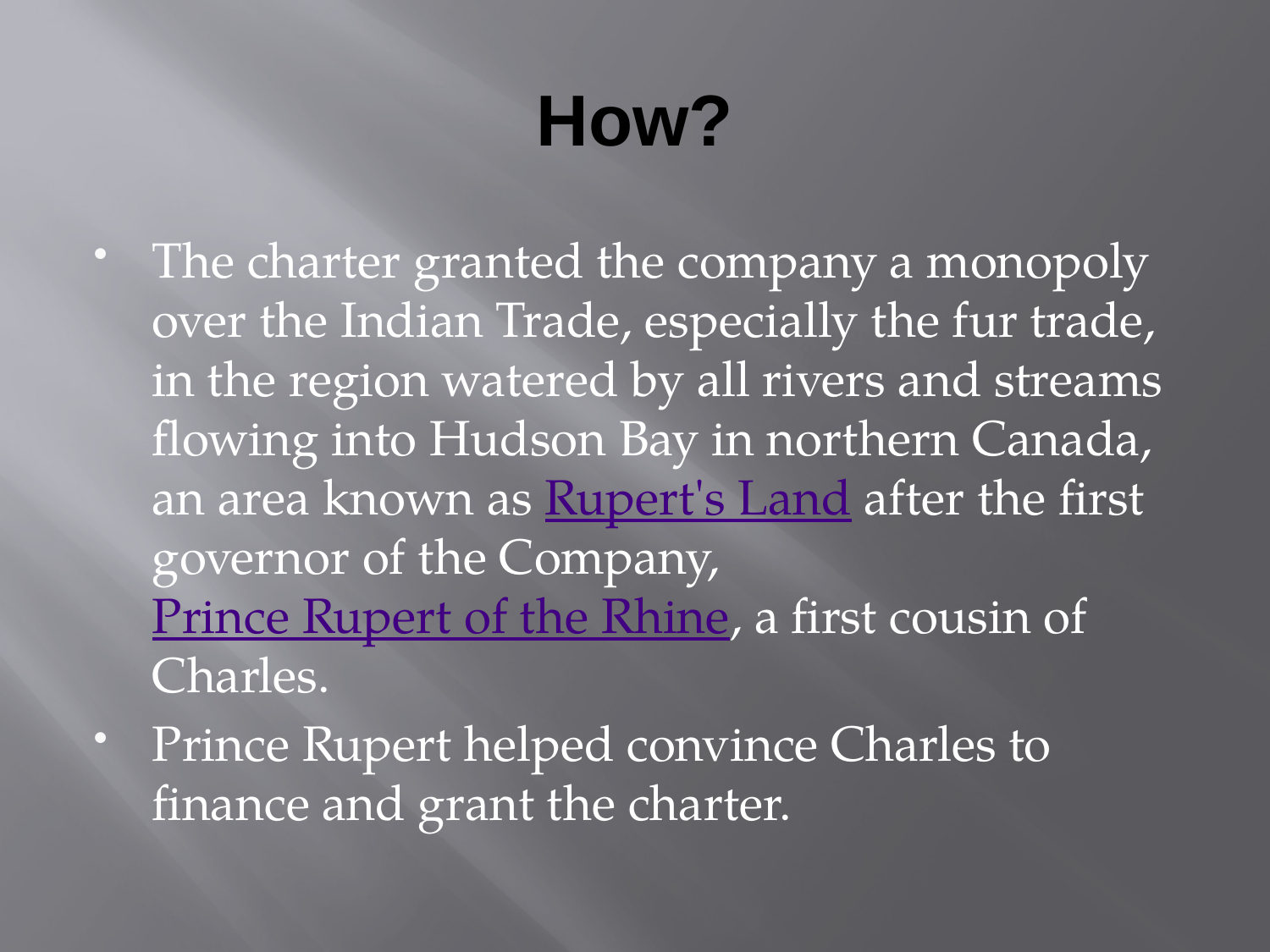

# How?
The charter granted the company a monopoly over the Indian Trade, especially the fur trade, in the region watered by all rivers and streams flowing into Hudson Bay in northern Canada, an area known as Rupert's Land after the first governor of the Company, Prince Rupert of the Rhine, a first cousin of Charles.
Prince Rupert helped convince Charles to finance and grant the charter.